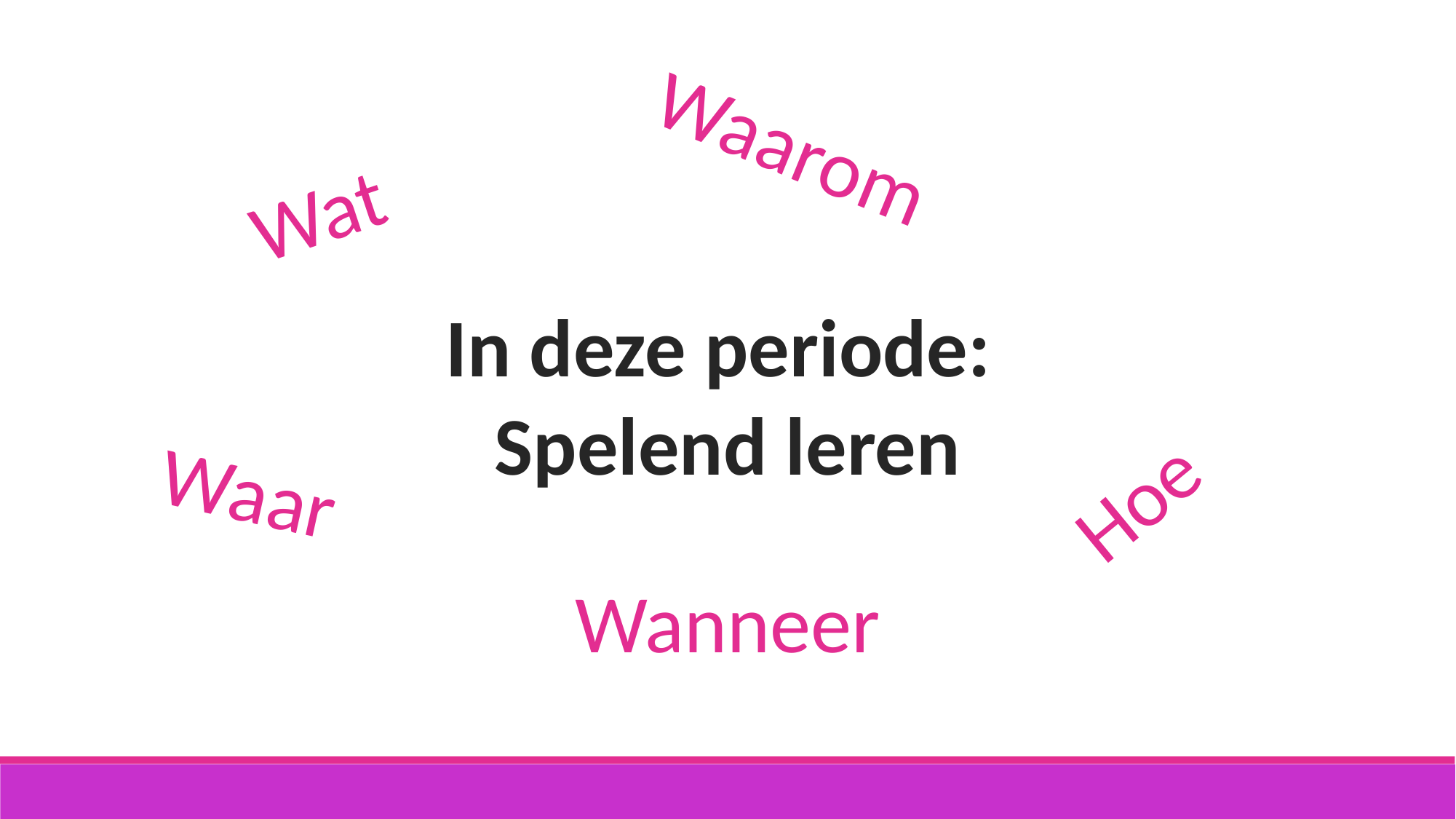

Waarom
Wat
In deze periode:
Spelend leren
Waar
Hoe
Wanneer